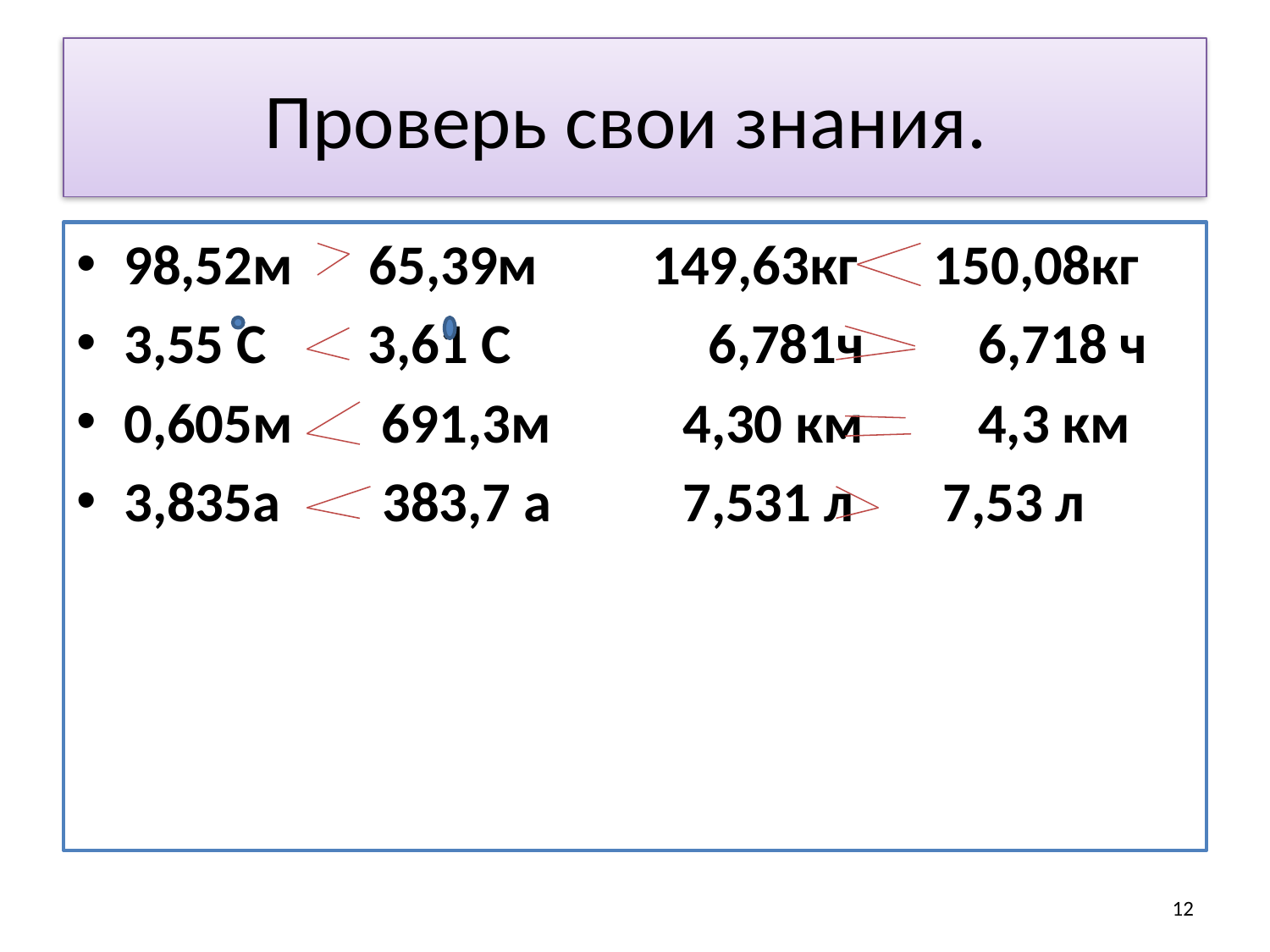

# Проверь свои знания.
98,52м      65,39м         149,63кг      150,08кг
3,55 С        3,61 С   	      6,781ч         6,718 ч
0,605м       691,3м	    4,30 км         4,3 км
3,835а        383,7 а	    7,531 л       7,53 л

12